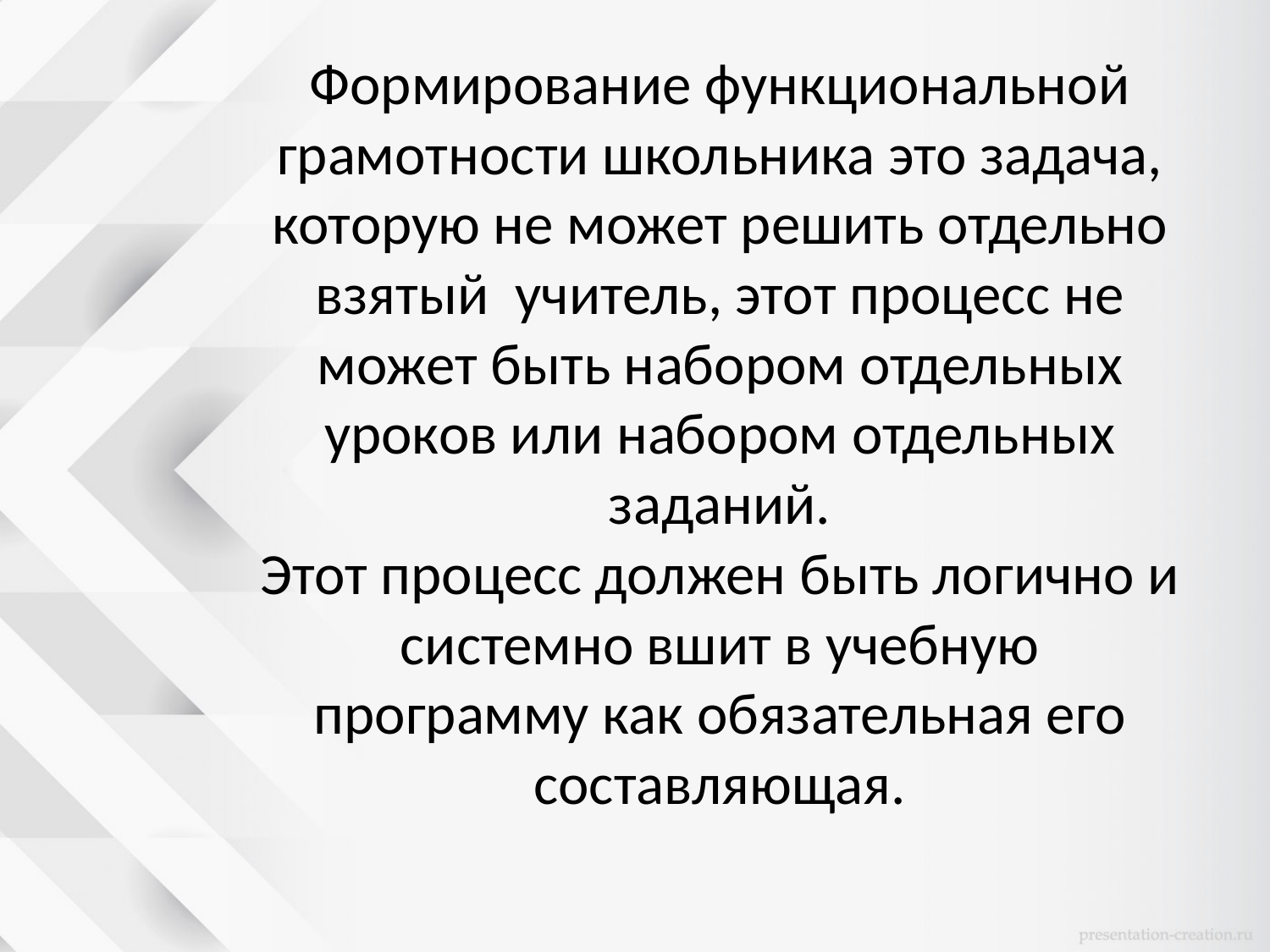

# Формирование функциональной грамотности школьника это задача, которую не может решить отдельно взятый  учитель, этот процесс не может быть набором отдельных уроков или набором отдельных заданий. Этот процесс должен быть логично и системно вшит в учебную программу как обязательная его составляющая.